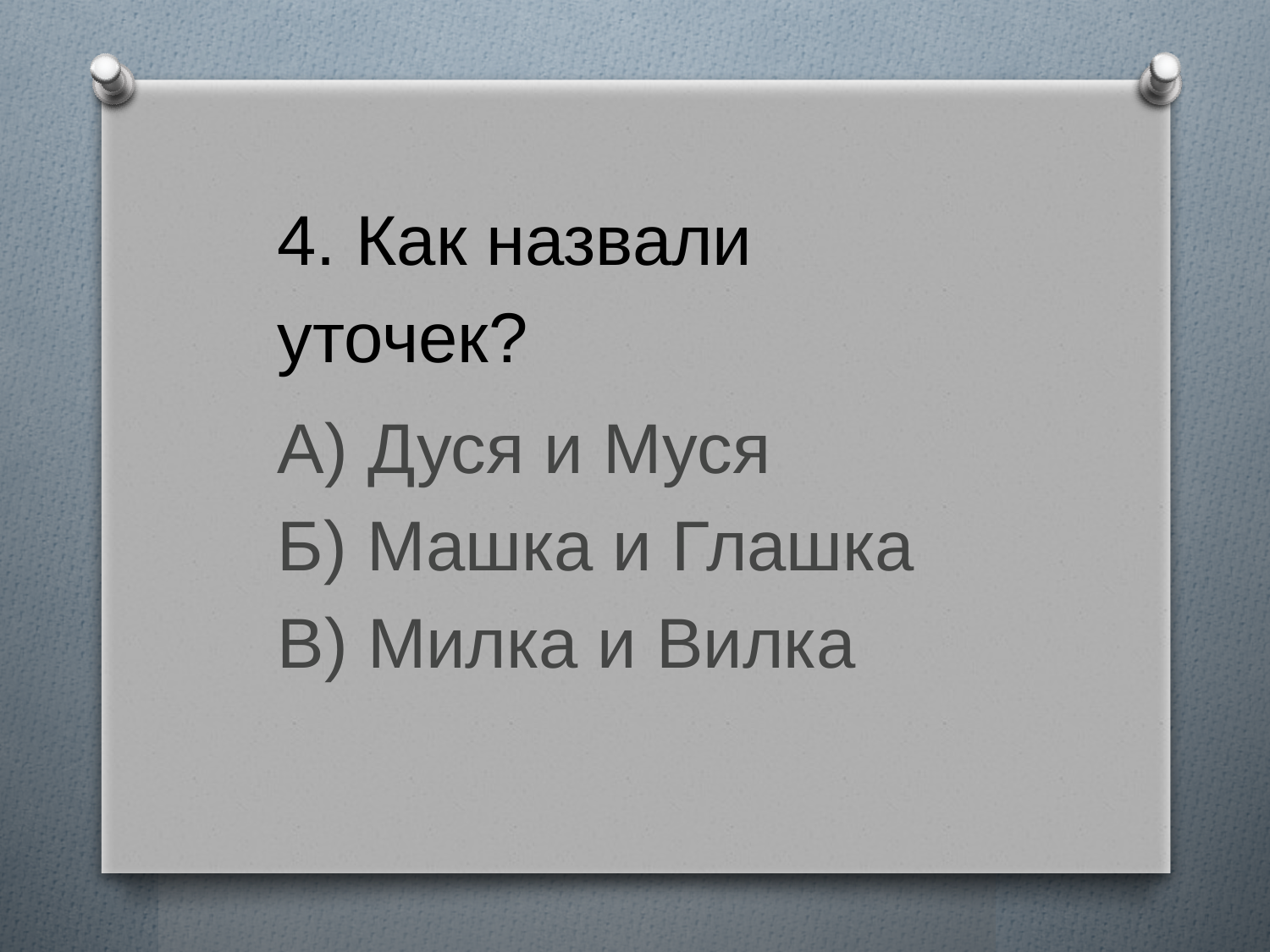

4. Как назвали уточек?
А) Дуся и Муся
Б) Машка и Глашка
В) Милка и Вилка